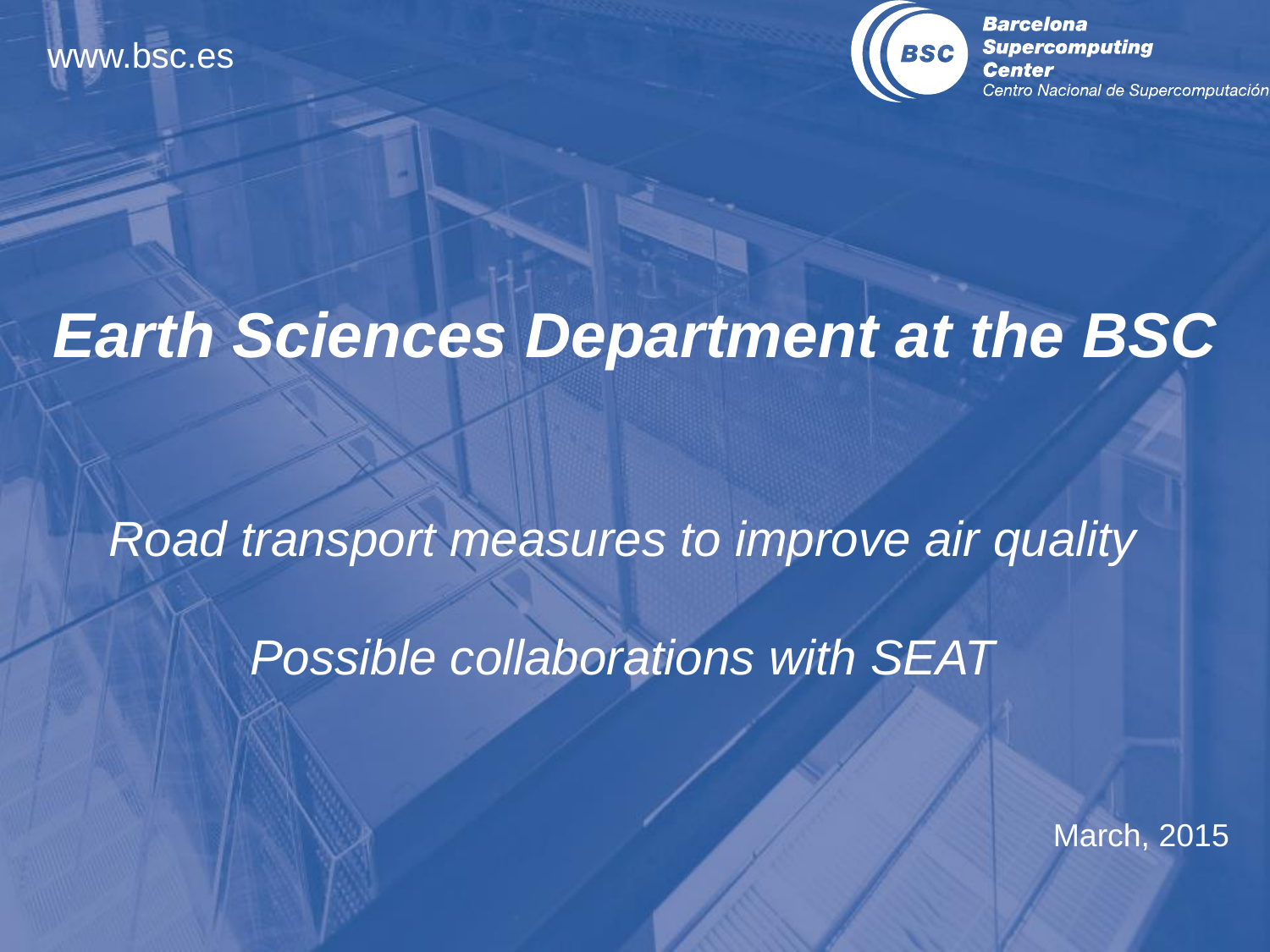

# Earth Sciences Department at the BSC
Road transport measures to improve air quality

Possible collaborations with SEAT
March, 2015